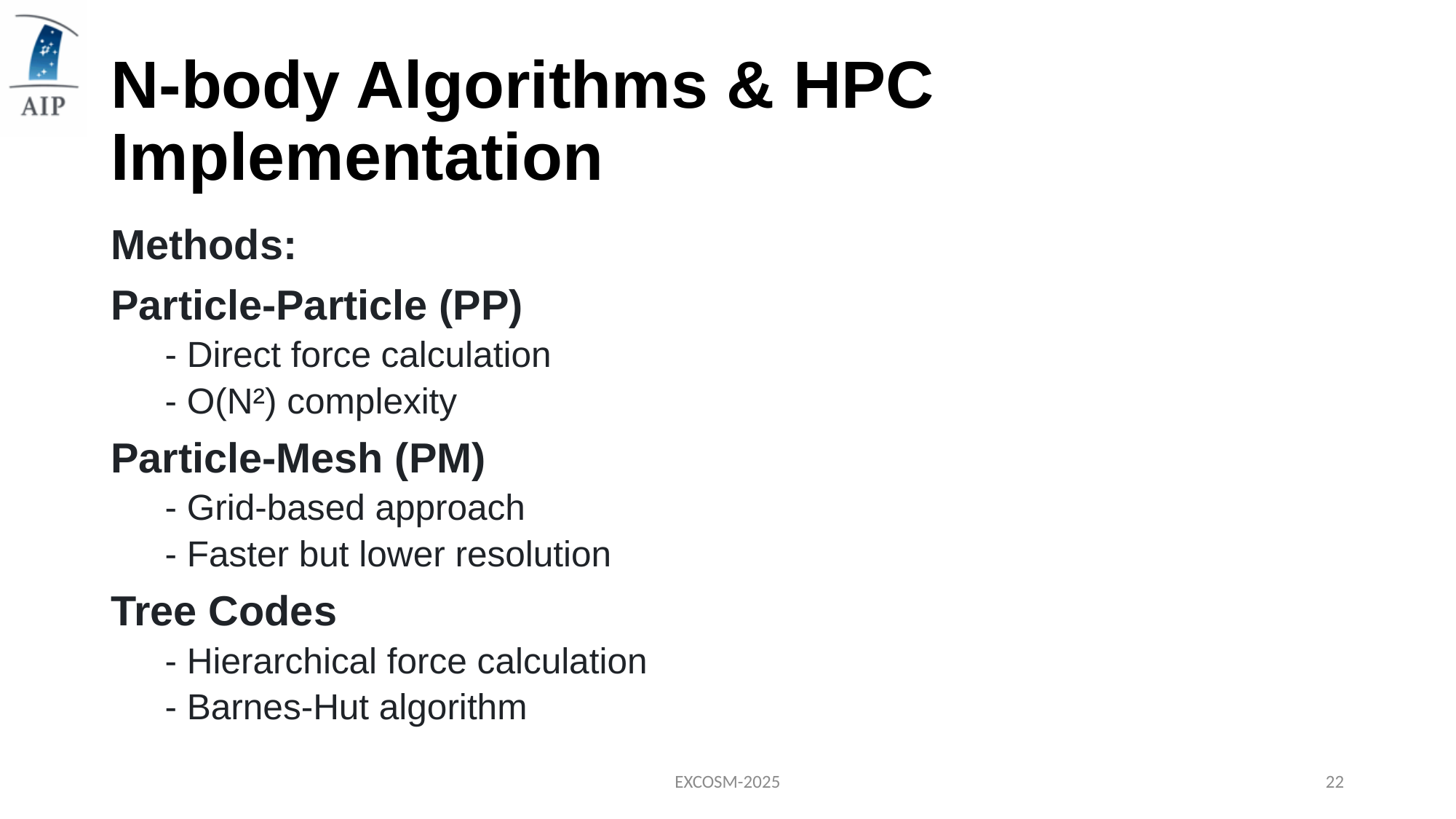

# N-body Algorithms & HPC Implementation
Methods:
Particle-Particle (PP)
- Direct force calculation
- O(N²) complexity
Particle-Mesh (PM)
- Grid-based approach
- Faster but lower resolution
Tree Codes
- Hierarchical force calculation
- Barnes-Hut algorithm

EXCOSM-2025
22